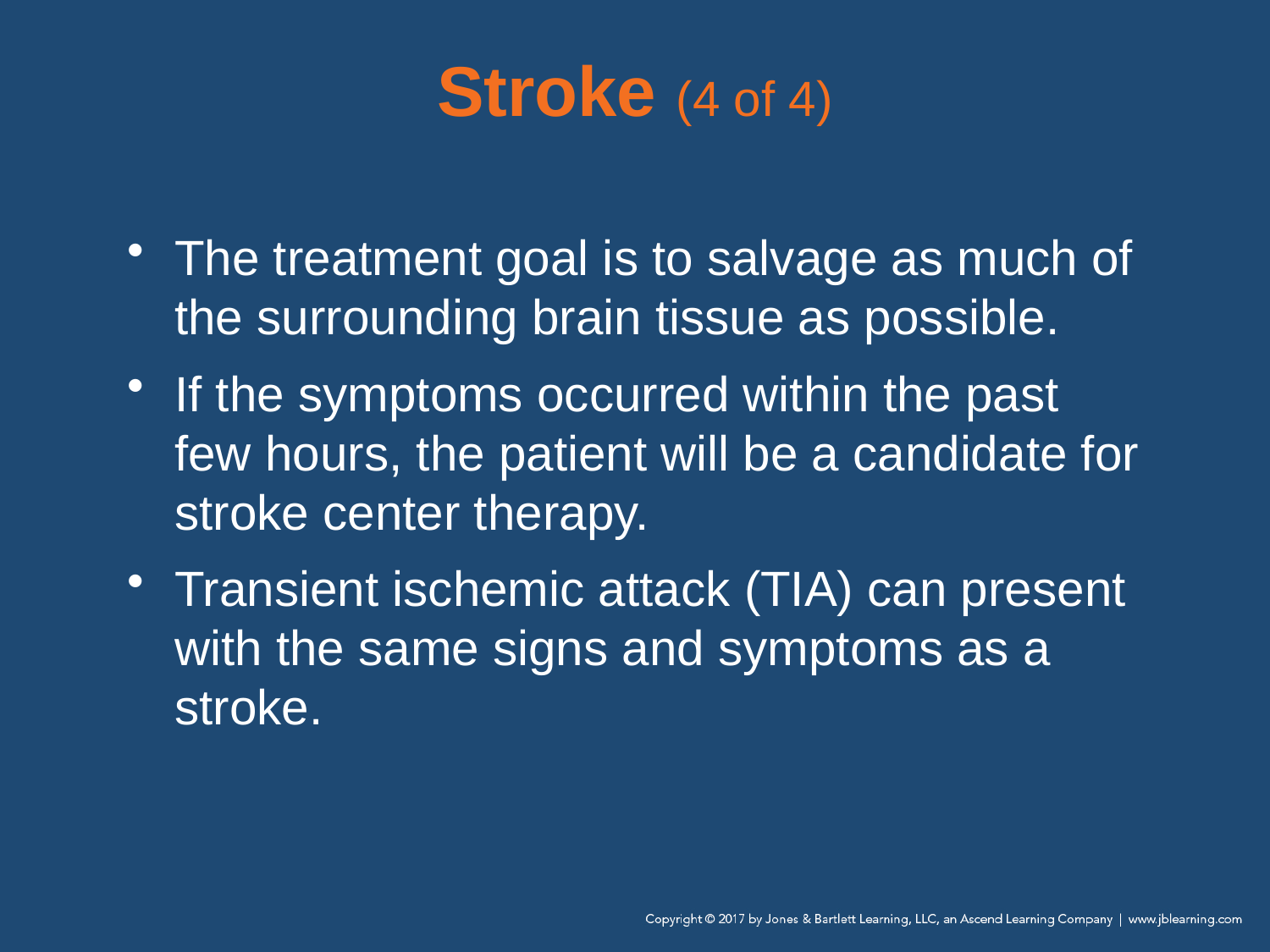

# Stroke (4 of 4)
The treatment goal is to salvage as much of the surrounding brain tissue as possible.
If the symptoms occurred within the past few hours, the patient will be a candidate for stroke center therapy.
Transient ischemic attack (TIA) can present with the same signs and symptoms as a stroke.